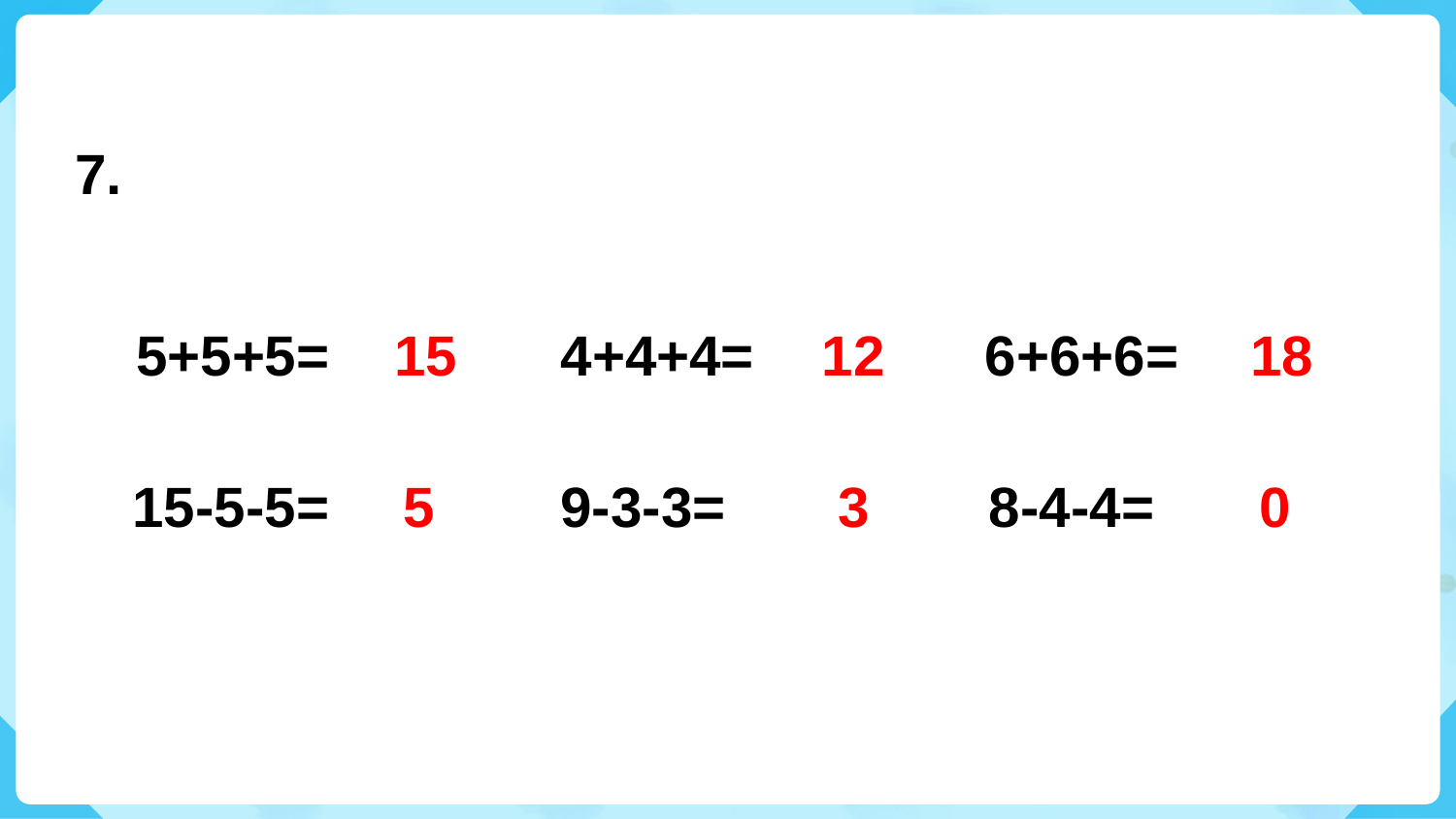

7.
5+5+5=
15
4+4+4=
12
6+6+6=
18
5
3
0
15-5-5=
9-3-3=
8-4-4=